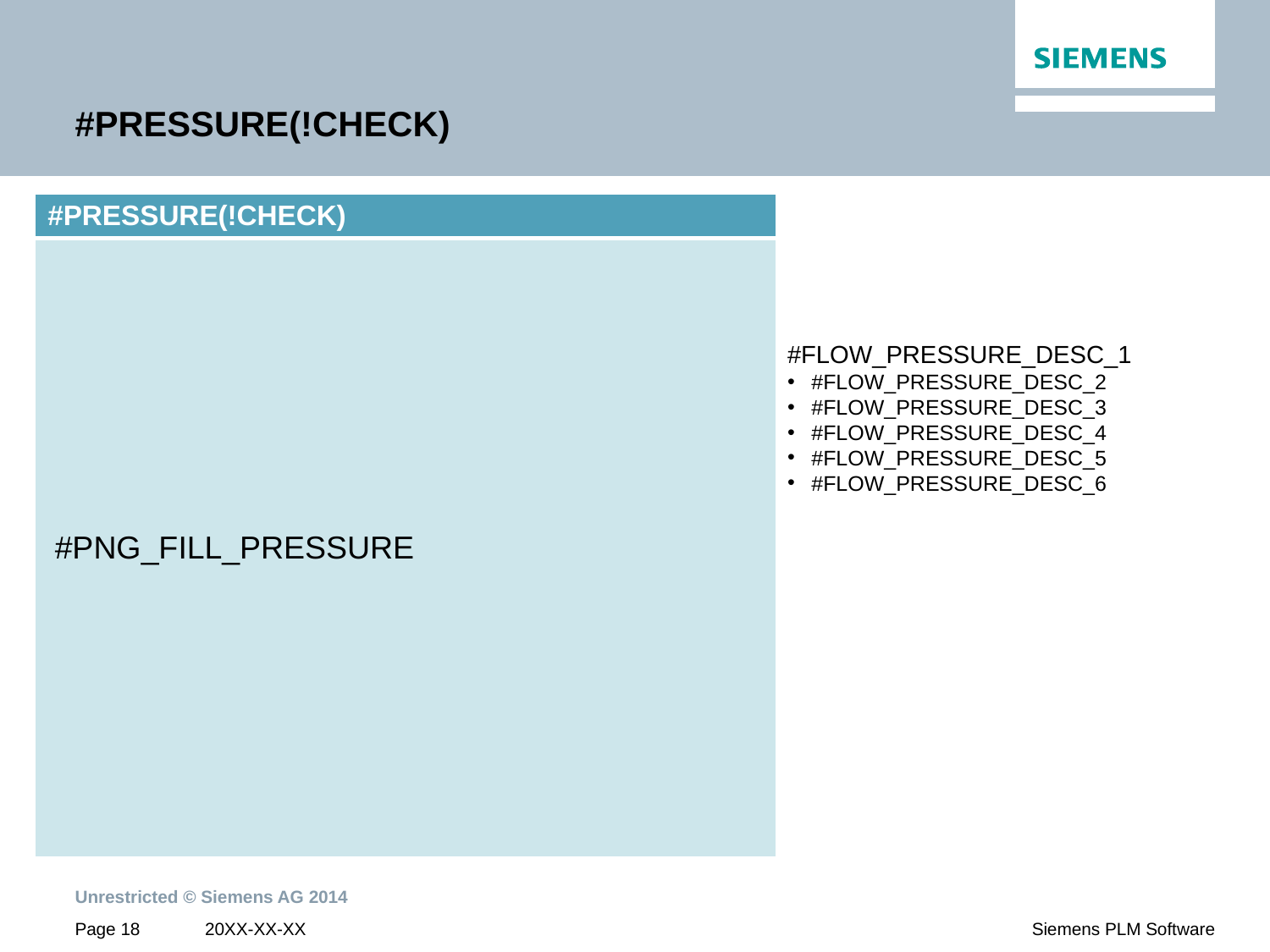

# #PRESSURE(!CHECK)
| #PRESSURE(!CHECK) |
| --- |
|  |
#PNG_FILL_PRESSURE
#FLOW_PRESSURE_DESC_1
#FLOW_PRESSURE_DESC_2
#FLOW_PRESSURE_DESC_3
#FLOW_PRESSURE_DESC_4
#FLOW_PRESSURE_DESC_5
#FLOW_PRESSURE_DESC_6